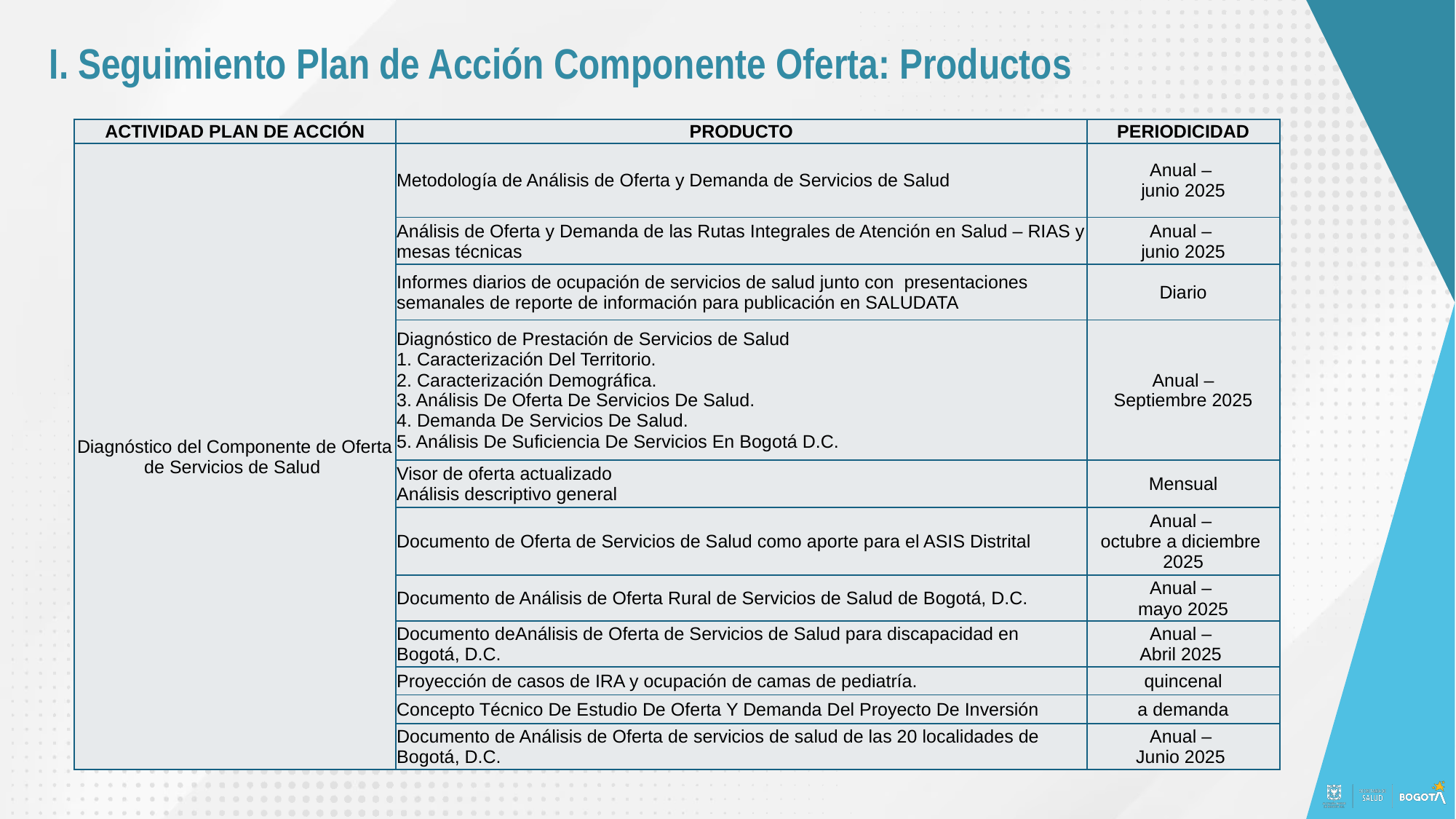

I. Seguimiento Plan de Acción Componente Oferta: Productos
| ACTIVIDAD PLAN DE ACCIÓN | PRODUCTO | PERIODICIDAD |
| --- | --- | --- |
| Diagnóstico del Componente de Oferta de Servicios de Salud | Metodología de Análisis de Oferta y Demanda de Servicios de Salud | Anual – junio 2025 |
|  | Análisis de Oferta y Demanda de las Rutas Integrales de Atención en Salud – RIAS y mesas técnicas | Anual – junio 2025 |
|  | Informes diarios de ocupación de servicios de salud junto con presentaciones semanales de reporte de información para publicación en SALUDATA | Diario |
|  | Diagnóstico de Prestación de Servicios de Salud 1. Caracterización Del Territorio. 2. Caracterización Demográfica. 3. Análisis De Oferta De Servicios De Salud. 4. Demanda De Servicios De Salud. 5. Análisis De Suficiencia De Servicios En Bogotá D.C. | Anual – Septiembre 2025 |
|  | Visor de oferta actualizado Análisis descriptivo general | Mensual |
|  | Documento de Oferta de Servicios de Salud como aporte para el ASIS Distrital | Anual – octubre a diciembre 2025 |
|  | Documento de Análisis de Oferta Rural de Servicios de Salud de Bogotá, D.C. | Anual – mayo 2025 |
|  | Documento deAnálisis de Oferta de Servicios de Salud para discapacidad en Bogotá, D.C. | Anual – Abril 2025 |
|  | Proyección de casos de IRA y ocupación de camas de pediatría. | quincenal |
|  | Concepto Técnico De Estudio De Oferta Y Demanda Del Proyecto De Inversión | a demanda |
|  | Documento de Análisis de Oferta de servicios de salud de las 20 localidades de Bogotá, D.C. | Anual – Junio 2025 |